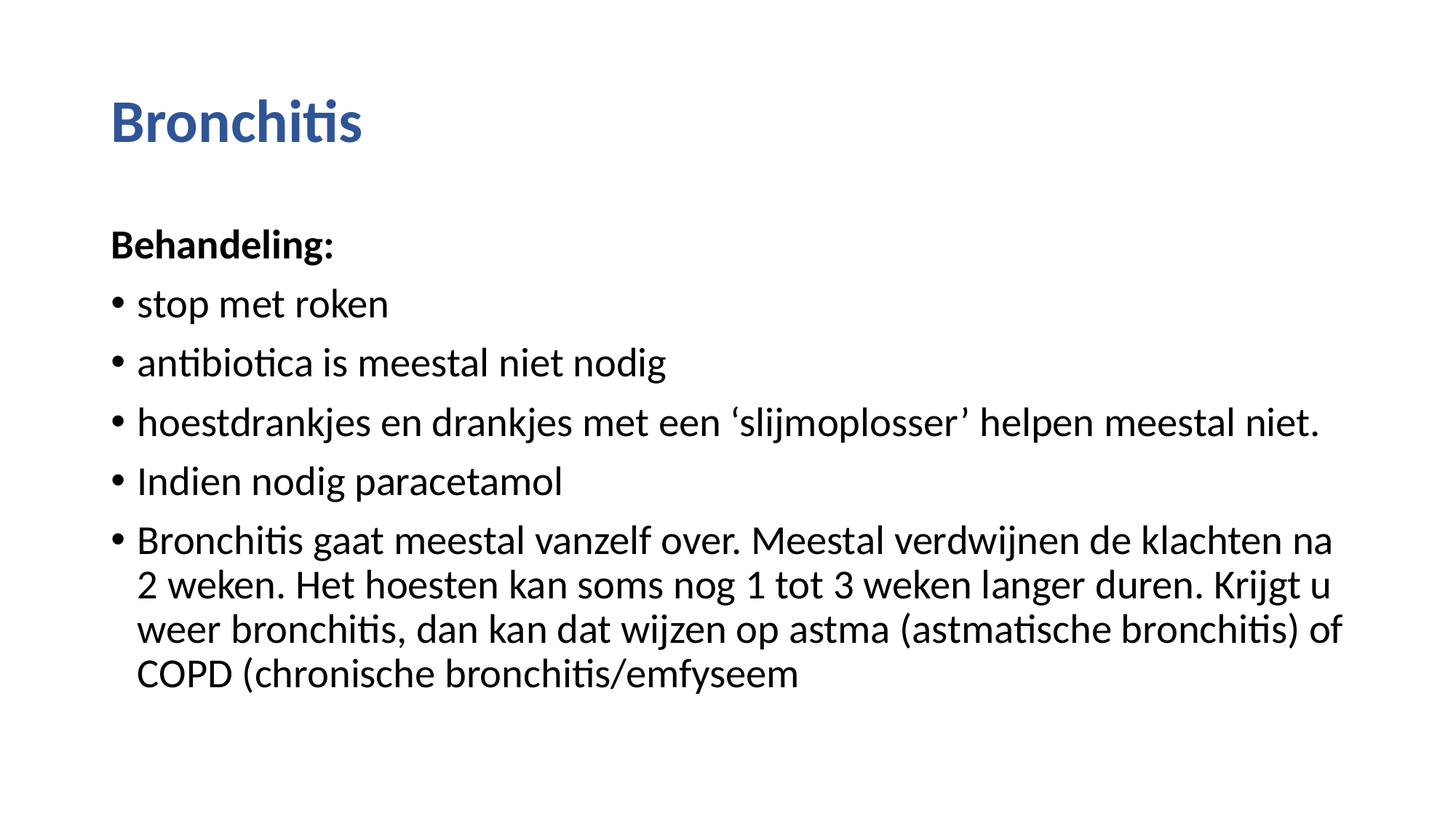

# Bronchitis
Behandeling:
stop met roken
antibiotica is meestal niet nodig
hoestdrankjes en drankjes met een ‘slijmoplosser’ helpen meestal niet.
Indien nodig paracetamol
Bronchitis gaat meestal vanzelf over. Meestal verdwijnen de klachten na 2 weken. Het hoesten kan soms nog 1 tot 3 weken langer duren. Krijgt u weer bronchitis, dan kan dat wijzen op astma (astmatische bronchitis) of COPD (chronische bronchitis/emfyseem